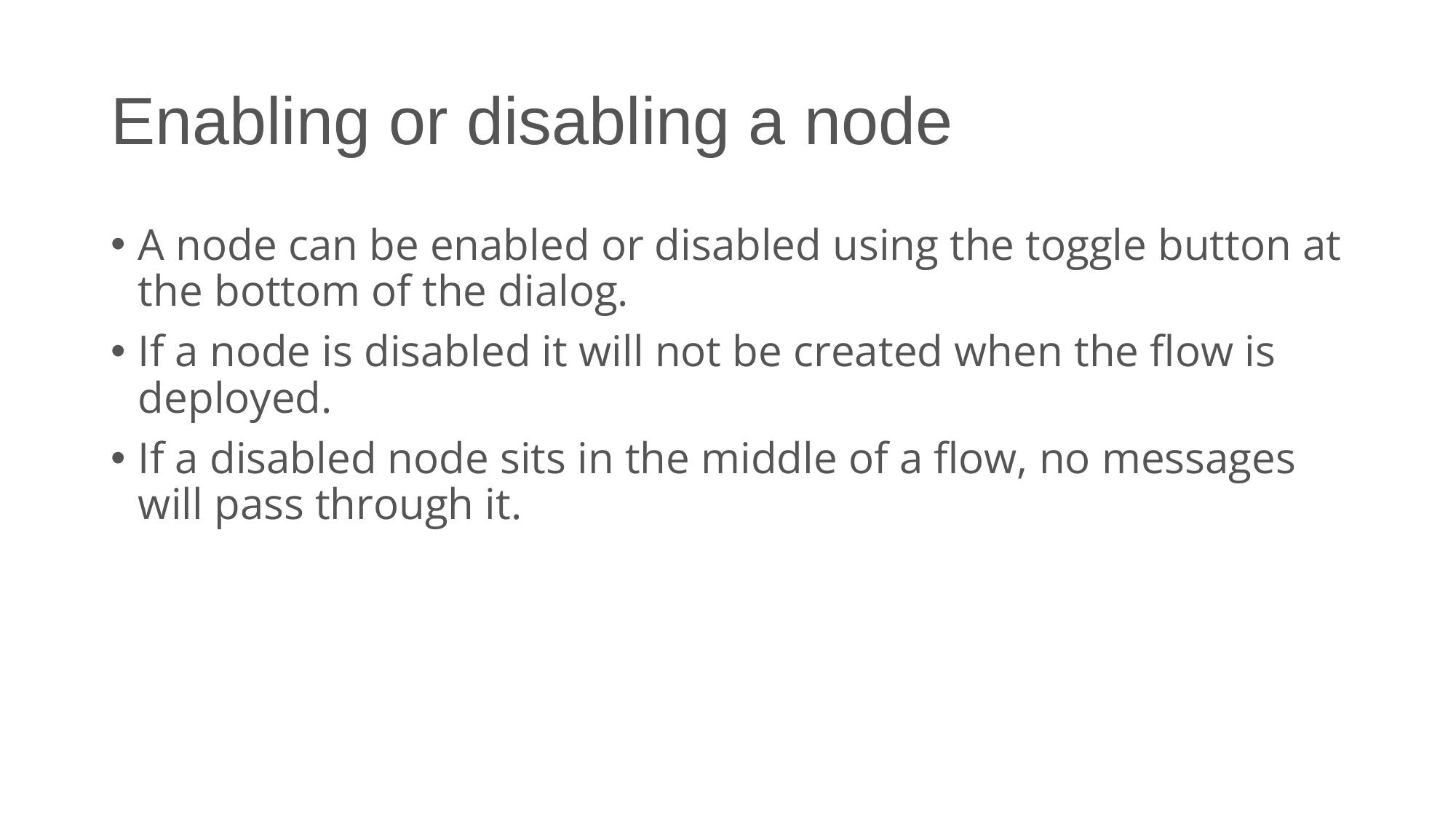

# Enabling or disabling a node
A node can be enabled or disabled using the toggle button at the bottom of the dialog.
If a node is disabled it will not be created when the flow is deployed.
If a disabled node sits in the middle of a flow, no messages will pass through it.